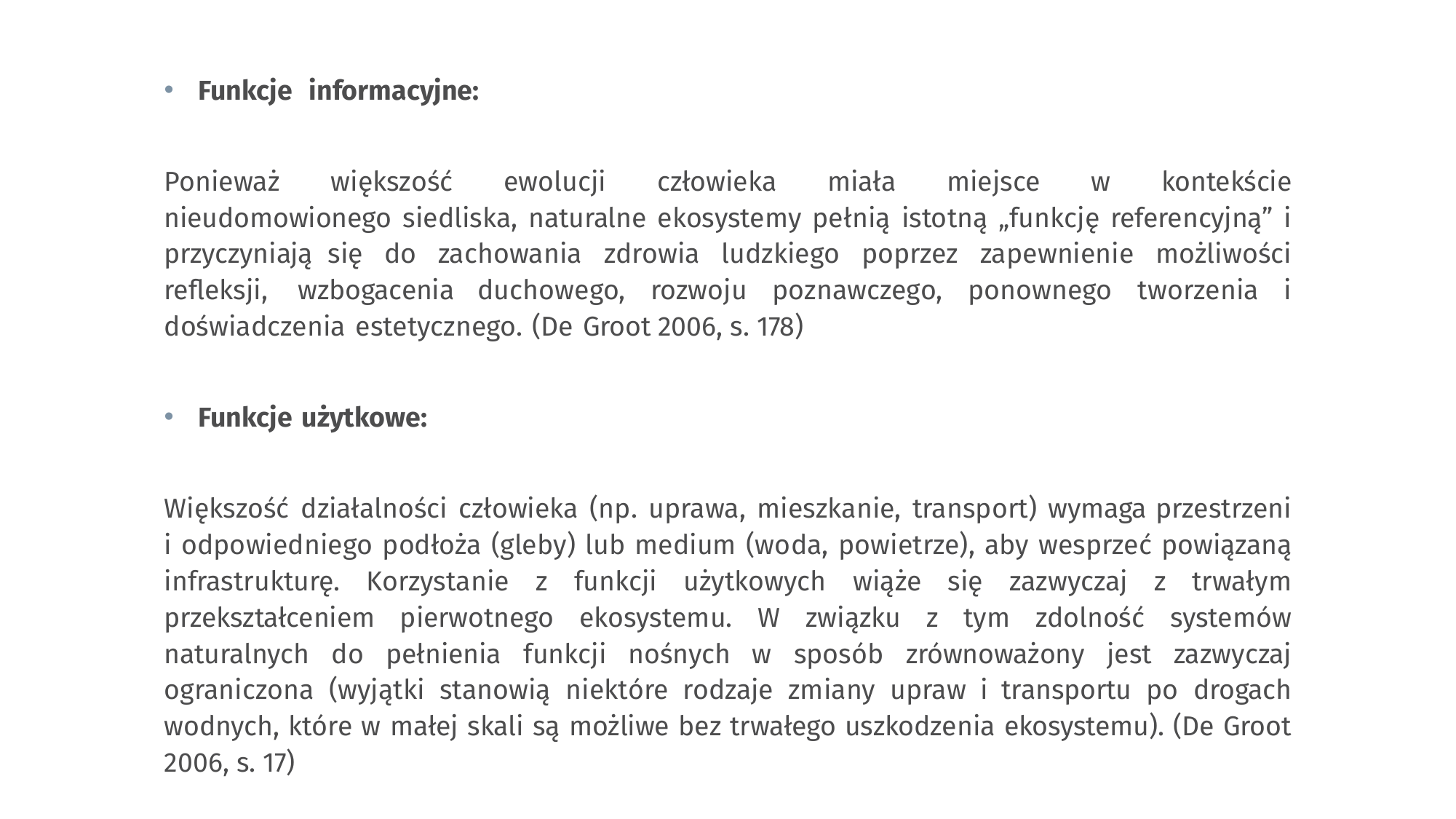

Funkcje  informacyjne:

Ponieważ  większość  ewolucji  człowieka  miała  miejsce  w  kontekście nieudomowionego siedliska, naturalne ekosystemy pełnią istotną „funkcję referencyjną” i przyczyniają się do zachowania zdrowia ludzkiego poprzez zapewnienie możliwości refleksji, wzbogacenia duchowego, rozwoju poznawczego, ponownego tworzenia i doświadczenia estetycznego. (De Groot 2006, s. 178)

Funkcje użytkowe:

Większość działalności człowieka (np. uprawa, mieszkanie, transport) wymaga przestrzeni i odpowiedniego podłoża (gleby) lub medium (woda, powietrze), aby wesprzeć powiązaną infrastrukturę. Korzystanie z funkcji użytkowych wiąże się zazwyczaj z trwałym przekształceniem pierwotnego ekosystemu. W związku z tym zdolność systemów naturalnych do pełnienia funkcji nośnych w sposób zrównoważony jest zazwyczaj ograniczona (wyjątki stanowią niektóre rodzaje zmiany upraw i transportu po drogach wodnych, które w małej skali są możliwe bez trwałego uszkodzenia ekosystemu). (De Groot 2006, s. 17)